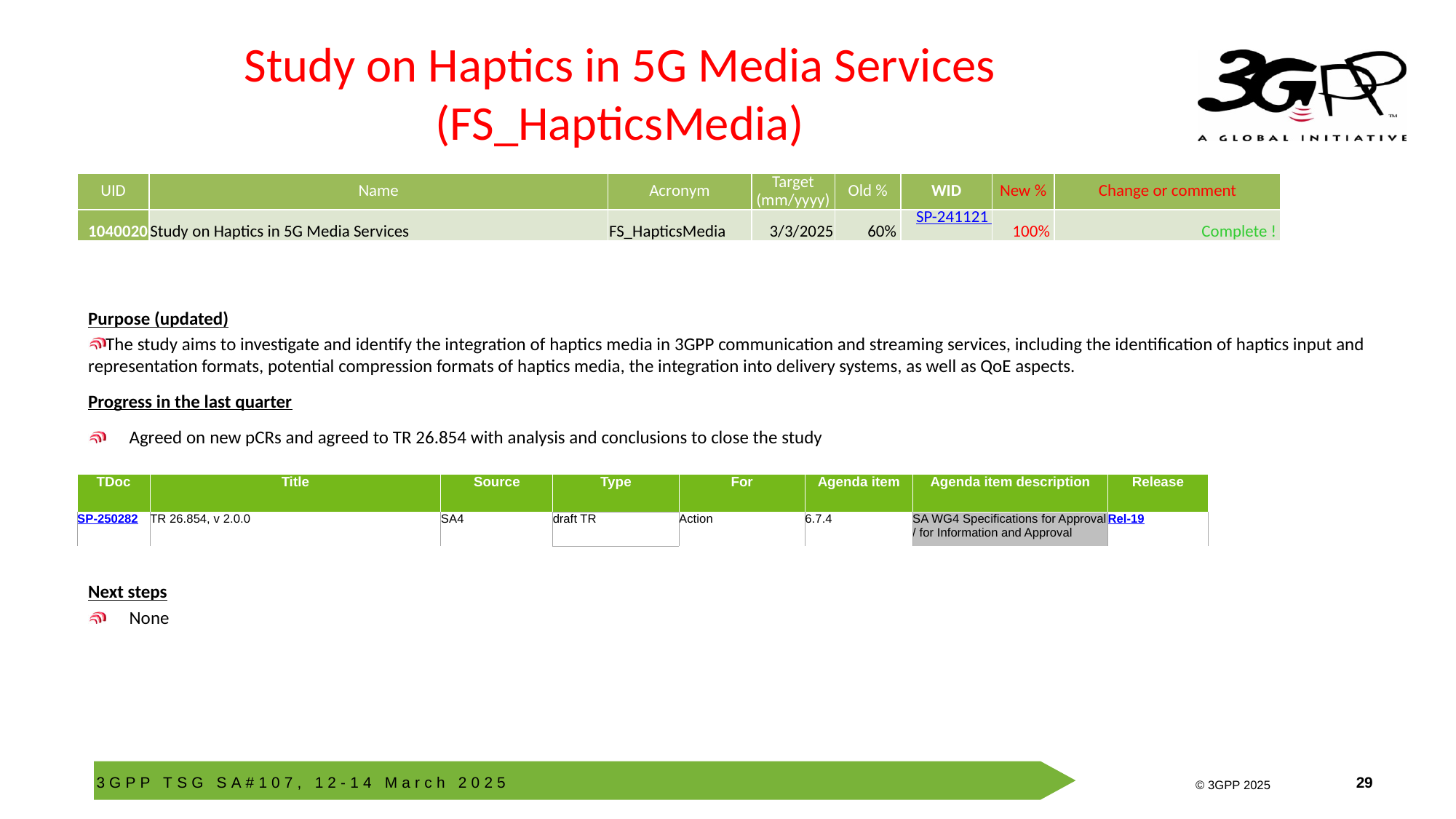

# Study on Haptics in 5G Media Services (FS_HapticsMedia)
| UID | Name | Acronym | Target (mm/yyyy) | Old % | WID | New % | Change or comment |
| --- | --- | --- | --- | --- | --- | --- | --- |
| 1040020 | Study on Haptics in 5G Media Services | FS\_HapticsMedia | 3/3/2025 | 60% | SP-241121 | 100% | Complete ! |
Purpose (updated)
The study aims to investigate and identify the integration of haptics media in 3GPP communication and streaming services, including the identification of haptics input and representation formats, potential compression formats of haptics media, the integration into delivery systems, as well as QoE aspects.
Progress in the last quarter
Agreed on new pCRs and agreed to TR 26.854 with analysis and conclusions to close the study

Next steps
None

| TDoc | Title | Source | Type | For | Agenda item | Agenda item description | Release |
| --- | --- | --- | --- | --- | --- | --- | --- |
| SP-250282 | TR 26.854, v 2.0.0 | SA4 | draft TR | Action | 6.7.4 | SA WG4 Specifications for Approval / for Information and Approval | Rel-19 |